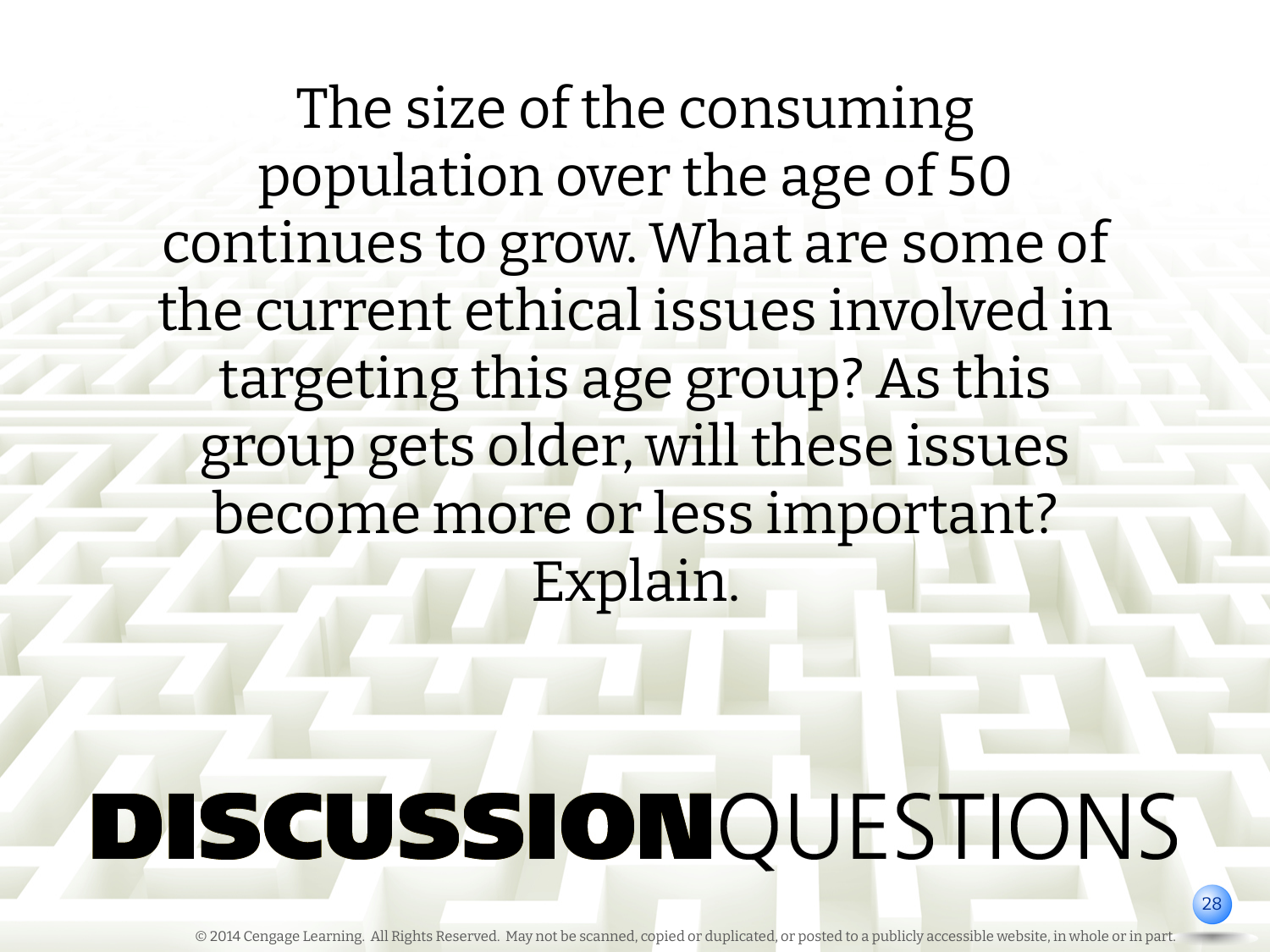

The size of the consuming population over the age of 50 continues to grow. What are some of the current ethical issues involved in targeting this age group? As this group gets older, will these issues become more or less important? Explain.

28